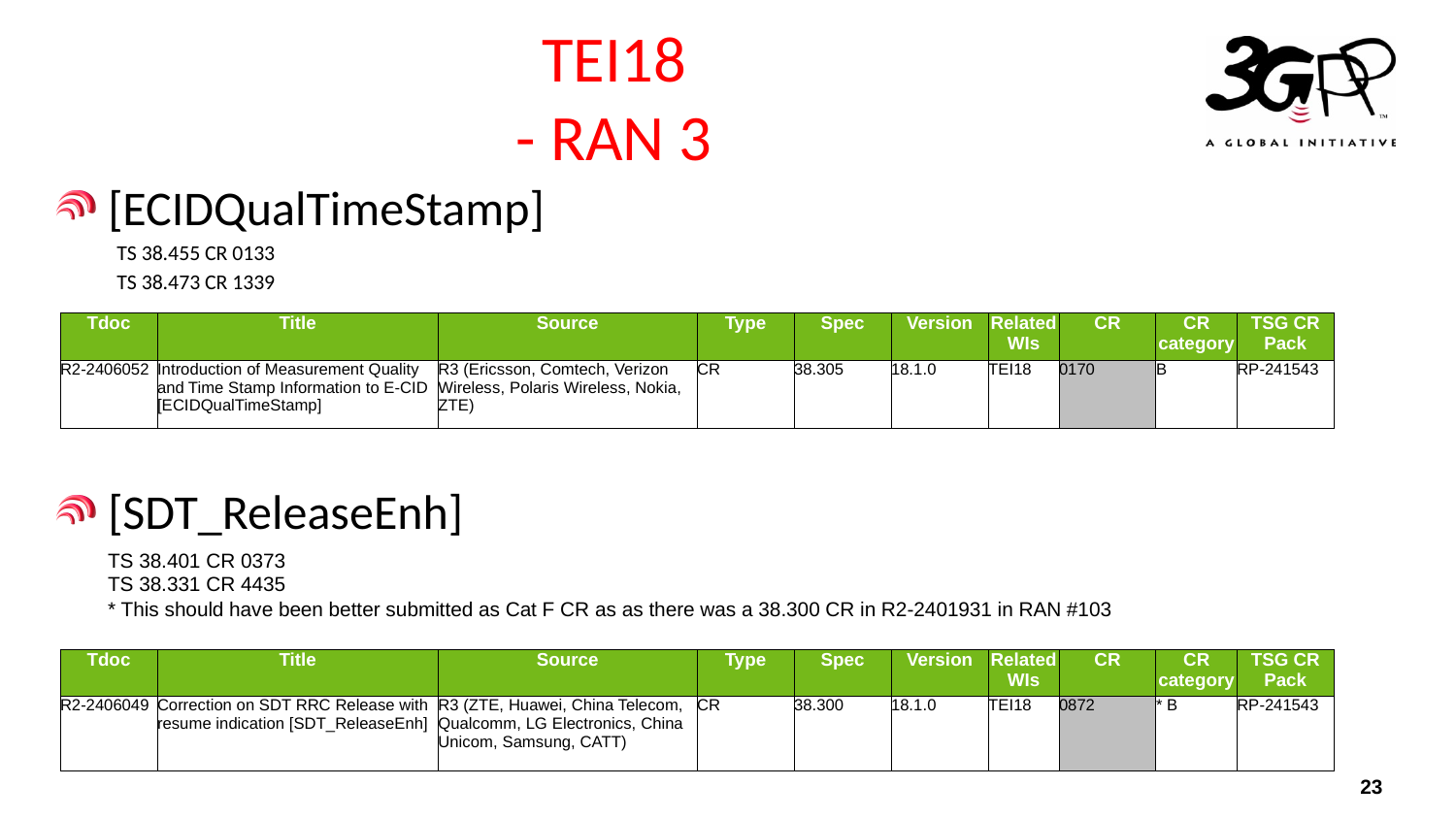

# TEI18 - RAN 3
[ECIDQualTimeStamp]
TS 38.455 CR 0133
TS 38.473 CR 1339

| Tdoc | Title | Source | Type | Spec | Version | Related WIs | CR | CR category | TSG CR Pack |
| --- | --- | --- | --- | --- | --- | --- | --- | --- | --- |
| R2-2406052 | Introduction of Measurement Quality and Time Stamp Information to E-CID [ECIDQualTimeStamp] | R3 (Ericsson, Comtech, Verizon Wireless, Polaris Wireless, Nokia, ZTE) | CR | 38.305 | 18.1.0 | TEI18 | 0170 | B | RP-241543 |
[SDT_ReleaseEnh]

TS 38.401 CR 0373
TS 38.331 CR 4435
* This should have been better submitted as Cat F CR as as there was a 38.300 CR in R2-2401931 in RAN #103

| Tdoc | Title | Source | Type | Spec | Version | Related WIs | CR | CR category | TSG CR Pack |
| --- | --- | --- | --- | --- | --- | --- | --- | --- | --- |
| R2-2406049 | Correction on SDT RRC Release with resume indication [SDT\_ReleaseEnh] | R3 (ZTE, Huawei, China Telecom, Qualcomm, LG Electronics, China Unicom, Samsung, CATT) | CR | 38.300 | 18.1.0 | TEI18 | 0872 | \* B | RP-241543 |